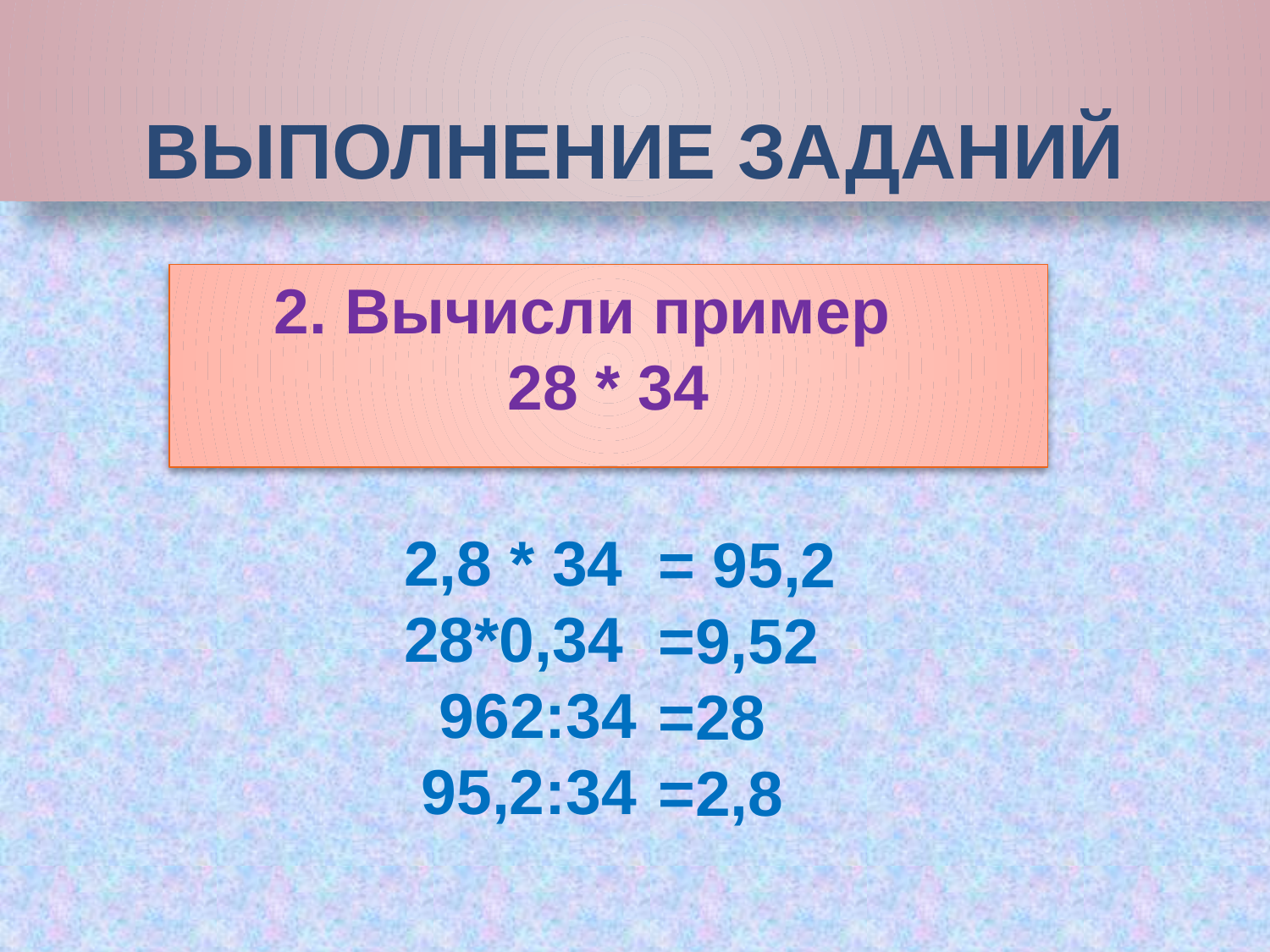

# Выполнение заданий
2. Вычисли пример
28 * 34

2,8 * 34
28*0,34
  962:34
 95,2:34

= 95,2
=9,52
=28
=2,8